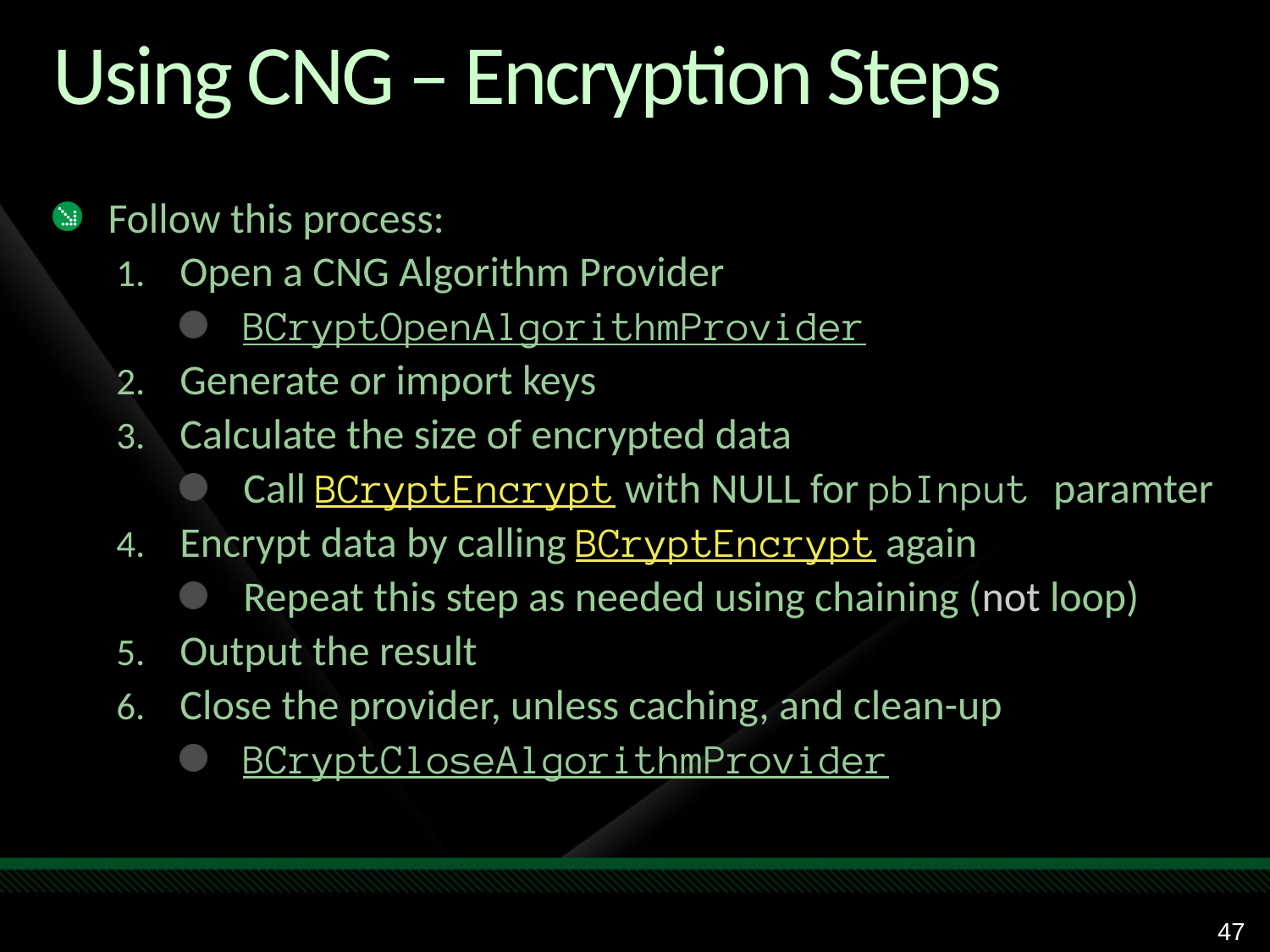

# Using CNG – Encryption Steps
Follow this process:
Open a CNG Algorithm Provider
BCryptOpenAlgorithmProvider
Generate or import keys
Calculate the size of encrypted data
Call BCryptEncrypt with NULL for pbInput paramter
Encrypt data by calling BCryptEncrypt again
Repeat this step as needed using chaining (not loop)
Output the result
Close the provider, unless caching, and clean-up
BCryptCloseAlgorithmProvider